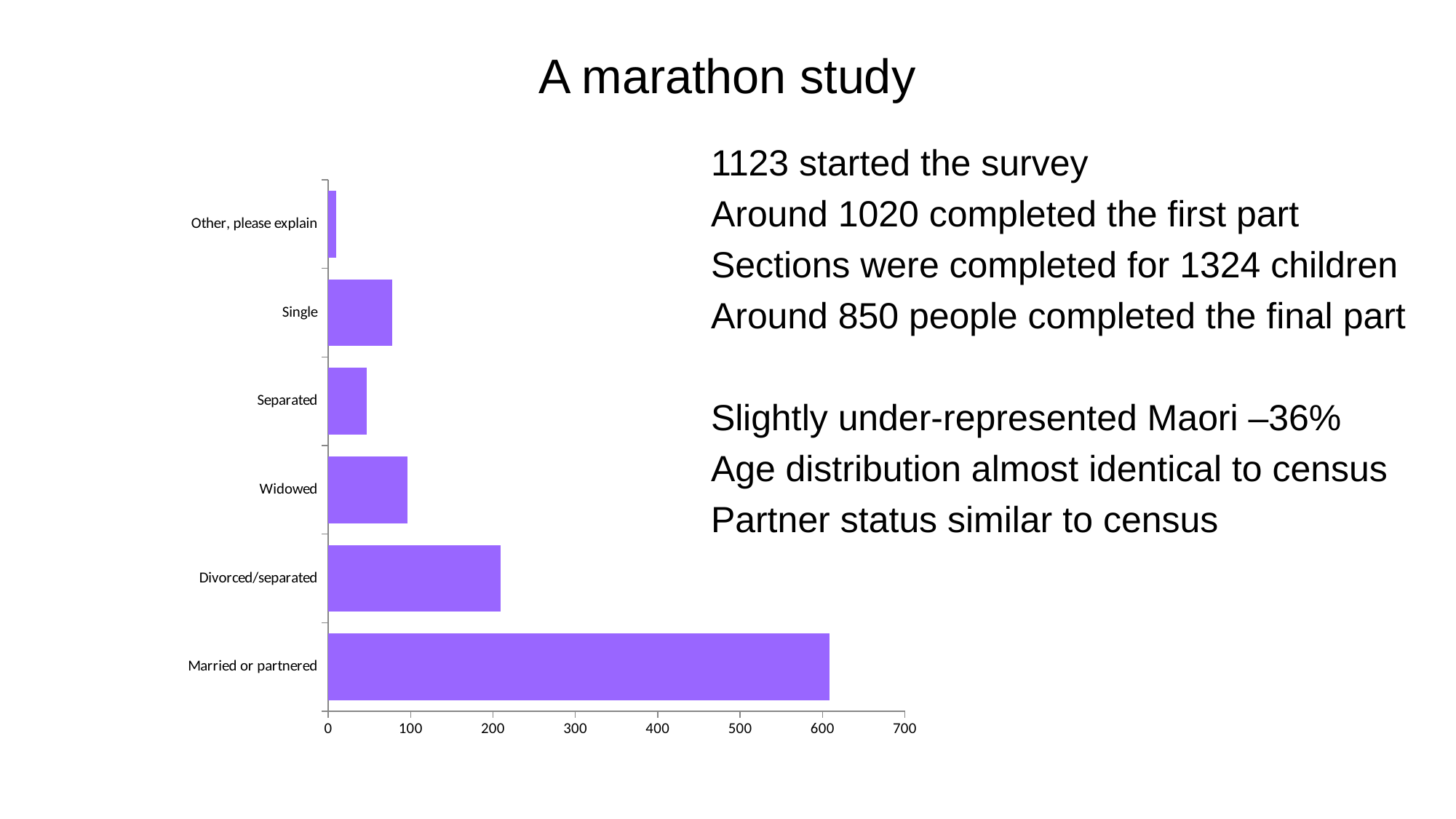

# A marathon study
1123 started the survey
Around 1020 completed the first part
Sections were completed for 1324 children
Around 850 people completed the final part

Slightly under-represented Maori –36%
Age distribution almost identical to census
Partner status similar to census

### Chart

| Category | Response |
|---|---|
| Married or partnered | 609.0 |
| Divorced/separated | 209.0 |
| Widowed | 96.0 |
| Separated | 47.0 |
| Single | 78.0 |
| Other, please explain | 10.0 |